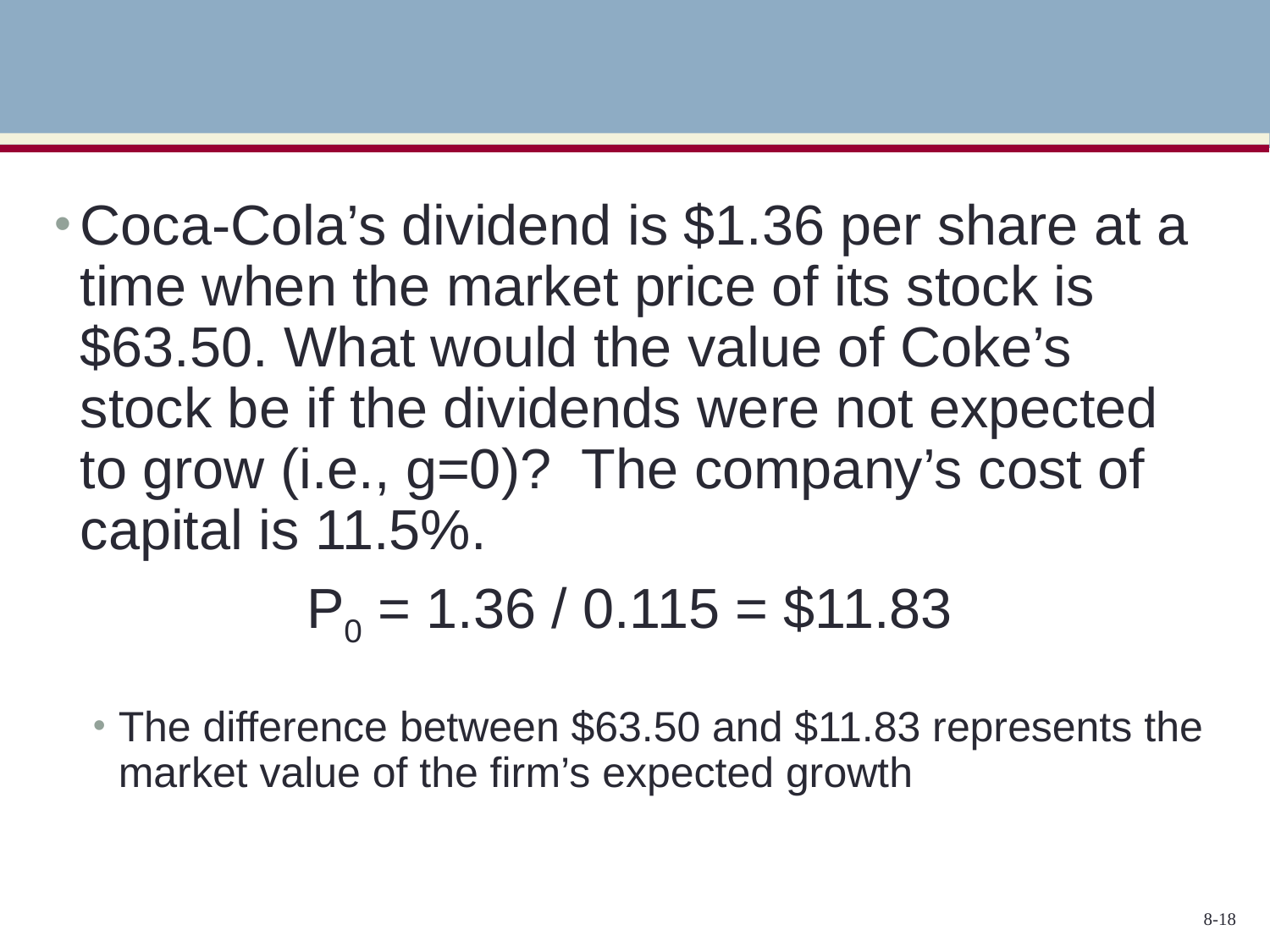

Coca-Cola’s dividend is $1.36 per share at a time when the market price of its stock is $63.50. What would the value of Coke’s stock be if the dividends were not expected to grow (i.e., g=0)?  The company’s cost of capital is 11.5%.
P0 = 1.36 / 0.115 = $11.83

The difference between $63.50 and $11.83 represents the market value of the firm’s expected growth